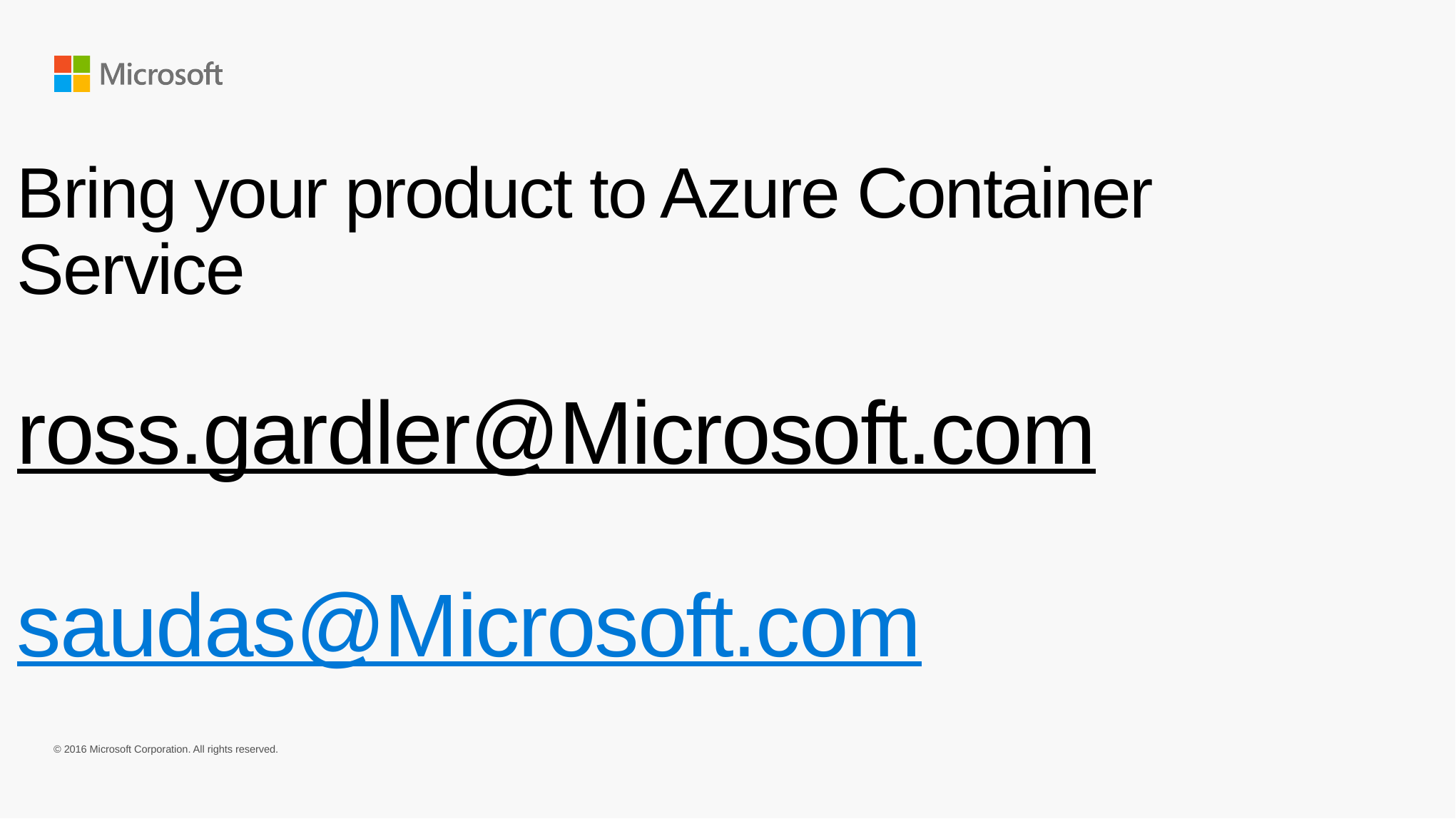

Bring your product to Azure Container Service
ross.gardler@Microsoft.com
saudas@Microsoft.com